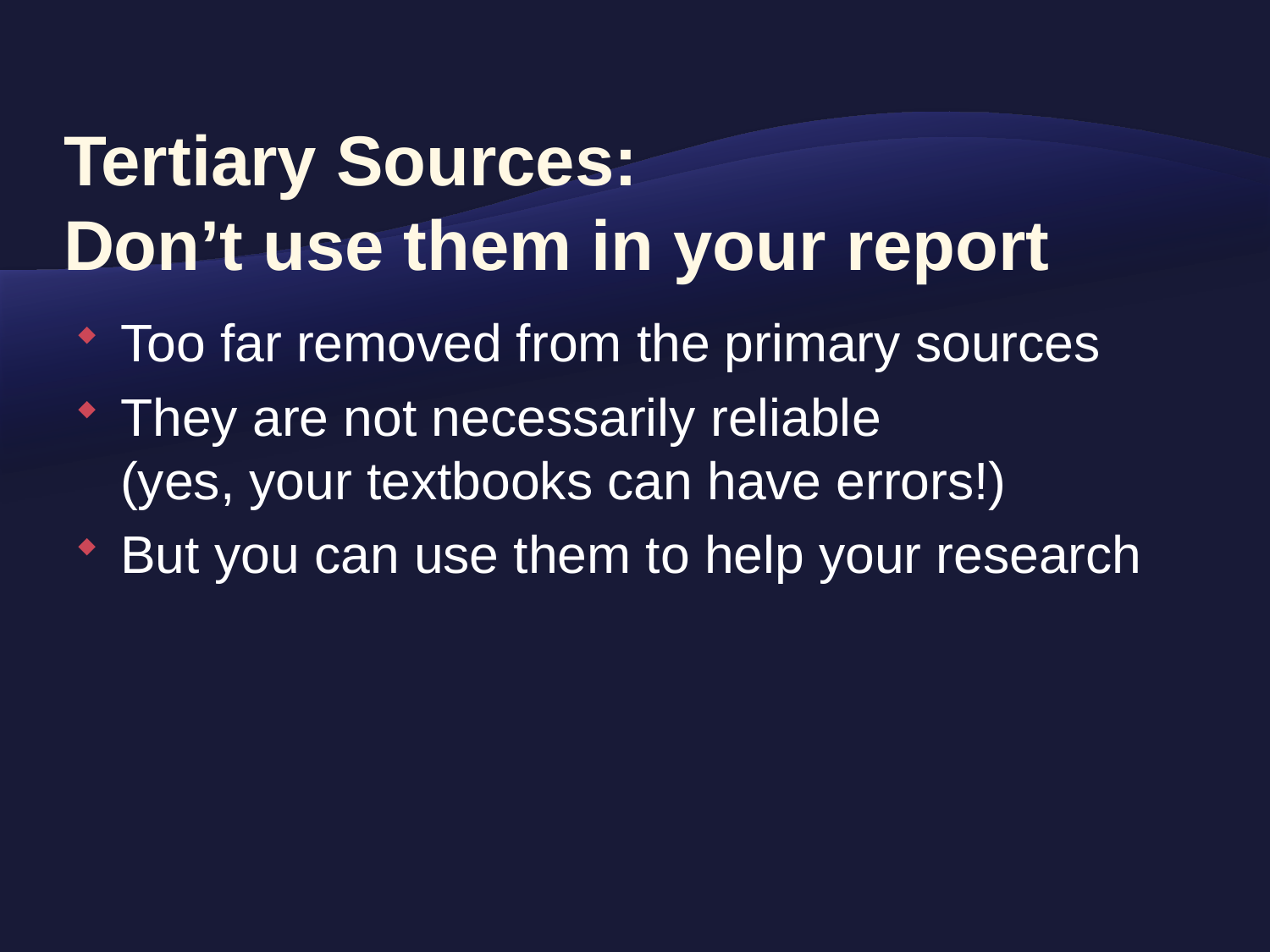

# Tertiary Sources: Don’t use them in your report
Too far removed from the primary sources
They are not necessarily reliable
(yes, your textbooks can have errors!)
But you can use them to help your research